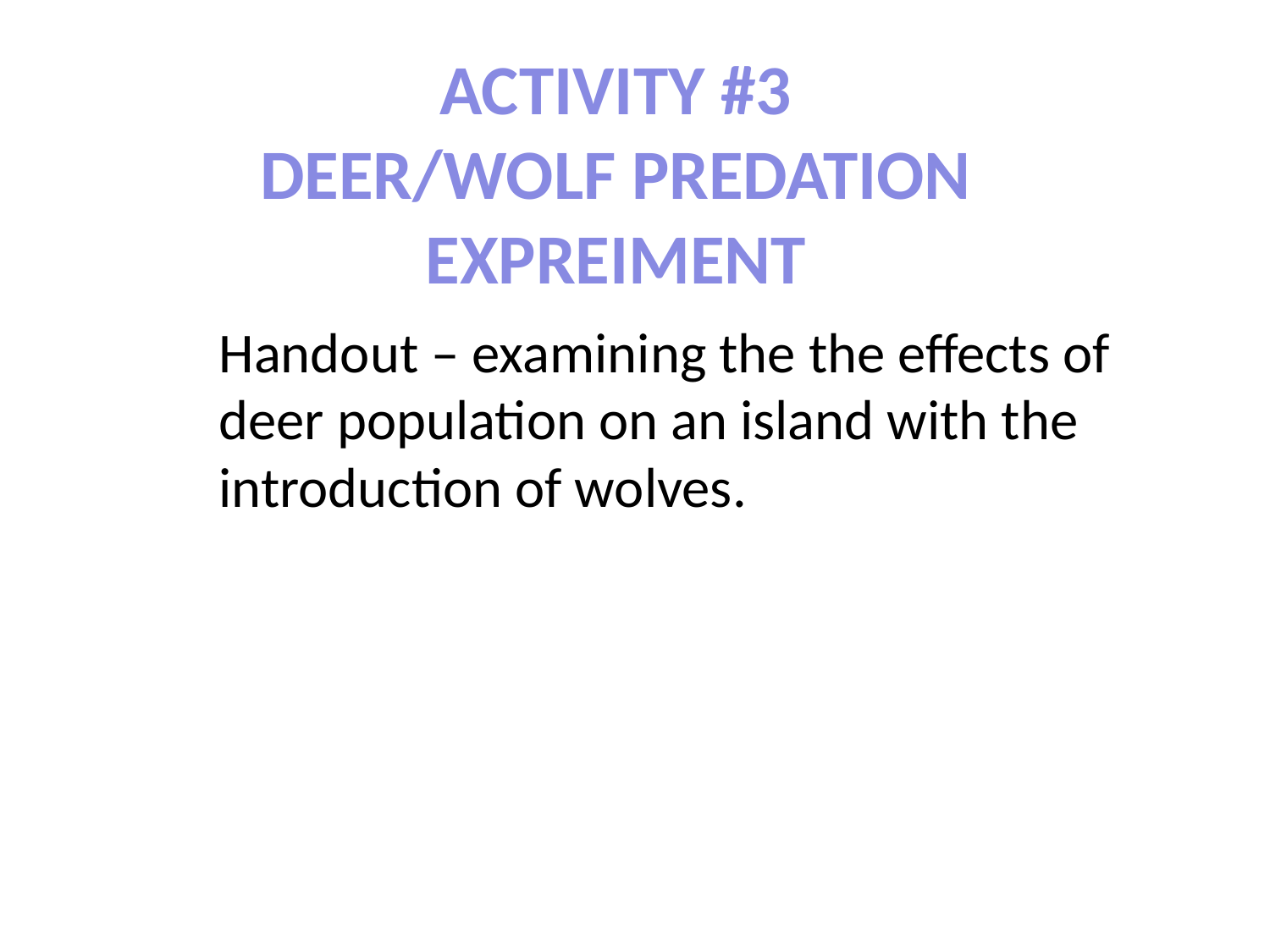

ACTIVITY #3
DEER/WOLF PREDATION EXPREIMENT
Handout – examining the the effects of deer population on an island with the introduction of wolves.